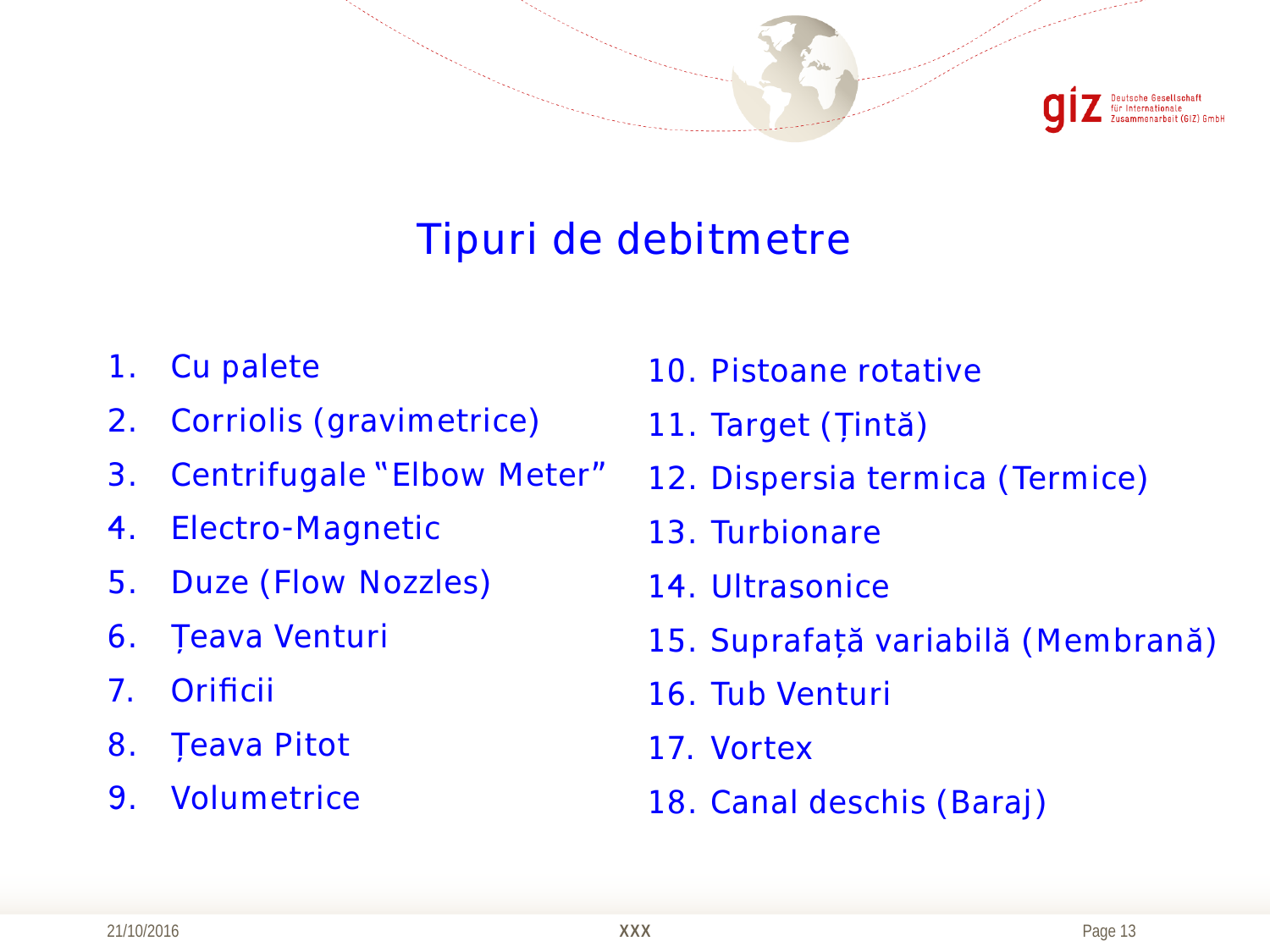

# Tipuri de debitmetre
Cu palete
Corriolis (gravimetrice)
Centrifugale “Elbow Meter”
Electro-Magnetic
Duze (Flow Nozzles)
Țeava Venturi
Orificii
Țeava Pitot
Volumetrice

Pistoane rotative
11.	Target (Țintă)
12.	Dispersia termica (Termice)
Turbionare
Ultrasonice
Suprafață variabilă (Membrană)
Tub Venturi
Vortex
Canal deschis (Baraj)
21/10/2016
XXX